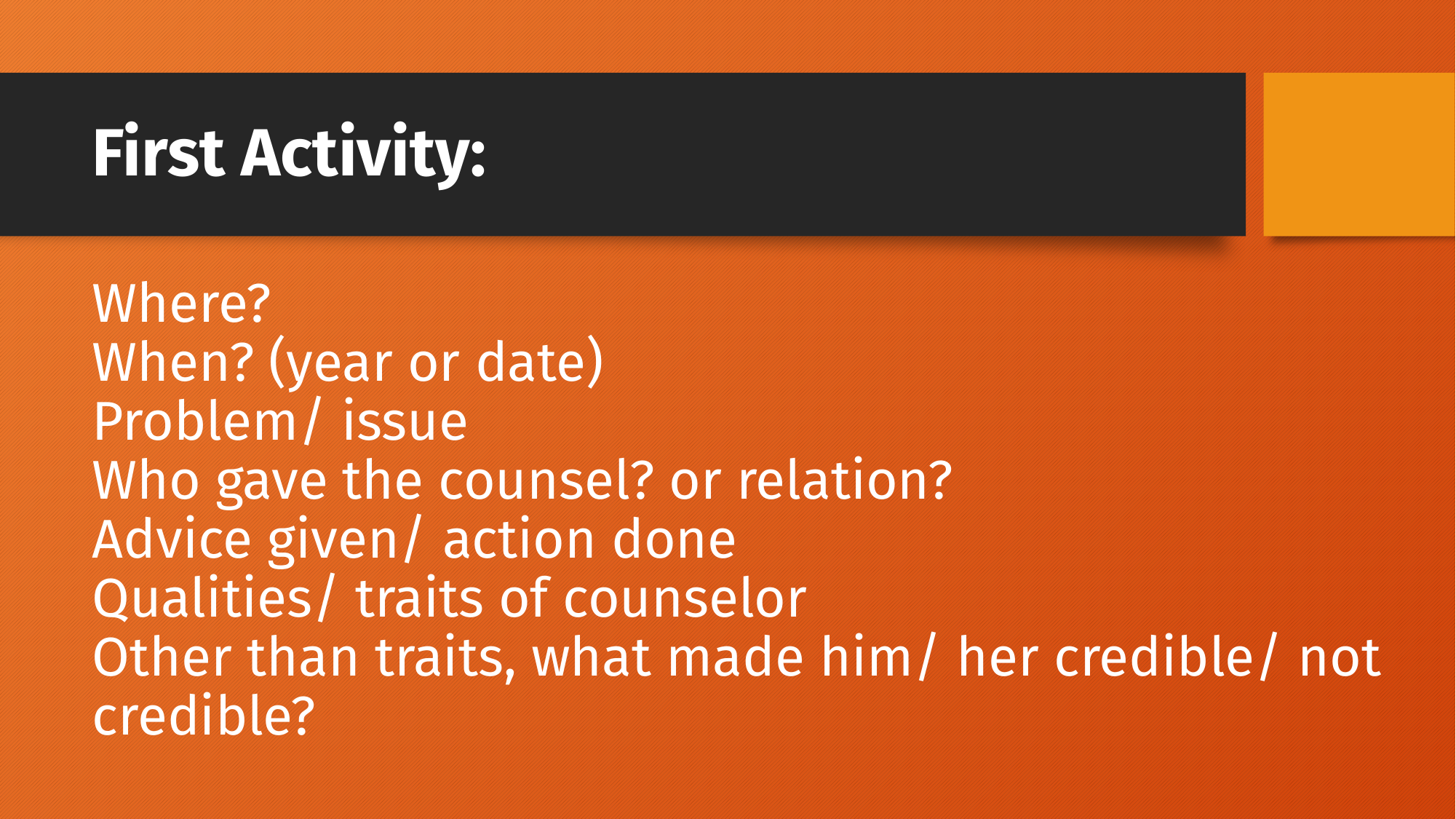

# First Activity:
Where?
When? (year or date)
Problem/ issue
Who gave the counsel? or relation?
Advice given/ action done
Qualities/ traits of counselor
Other than traits, what made him/ her credible/ not 	credible?